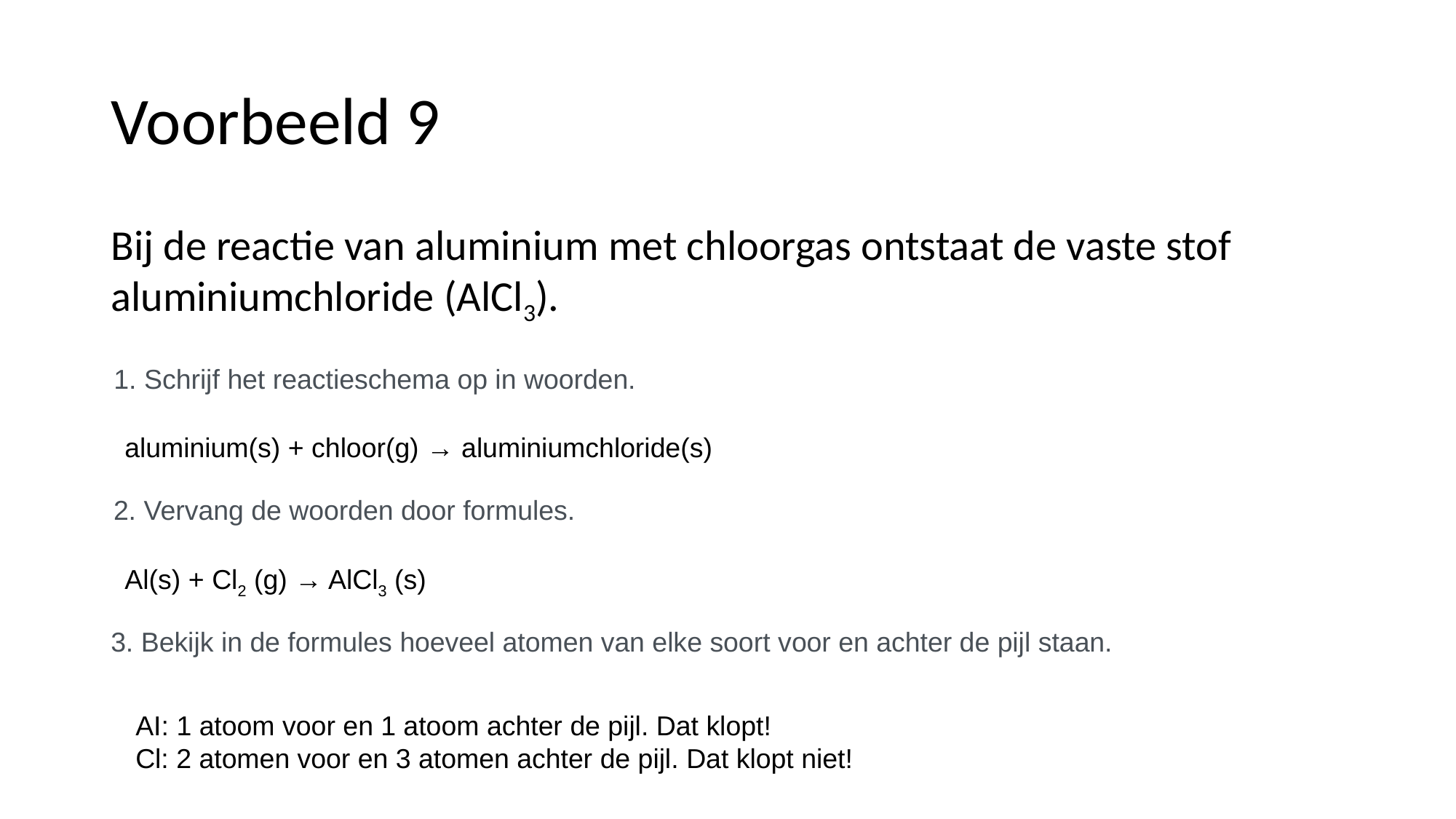

# Voorbeeld 9
Bij de reactie van aluminium met chloorgas ontstaat de vaste stof aluminiumchloride (AlCl3).
1. Schrijf het reactieschema op in woorden.
| aluminium(s) + chloor(g) → aluminiumchloride(s) |
| --- |
2. Vervang de woorden door formules.
| Al(s) + Cl2 (g) → AlCl3 (s) |
| --- |
3. Bekijk in de formules hoeveel atomen van elke soort voor en achter de pijl staan.
AI: 1 atoom voor en 1 atoom achter de pijl. Dat klopt!
Cl: 2 atomen voor en 3 atomen achter de pijl. Dat klopt niet!